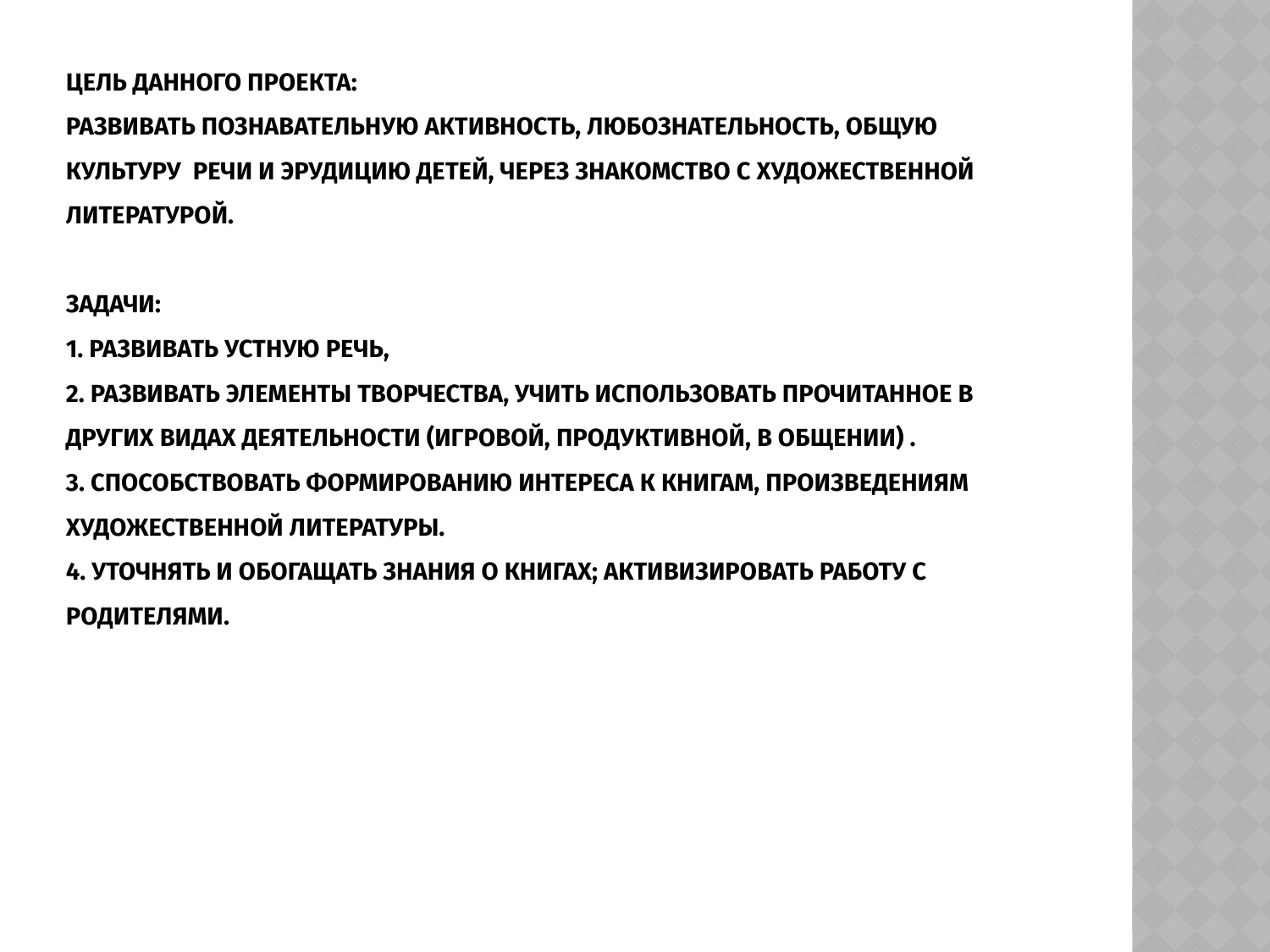

# ЦЕЛЬ ДАННОГО ПРОЕКТА: Развивать познавательную активность, любознательность, общую культуру  речи и эрудицию детей, через знакомство с художественной литературой. ЗАДАЧИ: 1. Развивать устную речь, 2. Развивать элементы творчества, учить использовать прочитанное в других видах деятельности (игровой, продуктивной, в общении) . 3. Способствовать формированию интереса к книгам, произведениям художественной литературы. 4. Уточнять и обогащать знания о книгах; Активизировать работу с родителями.